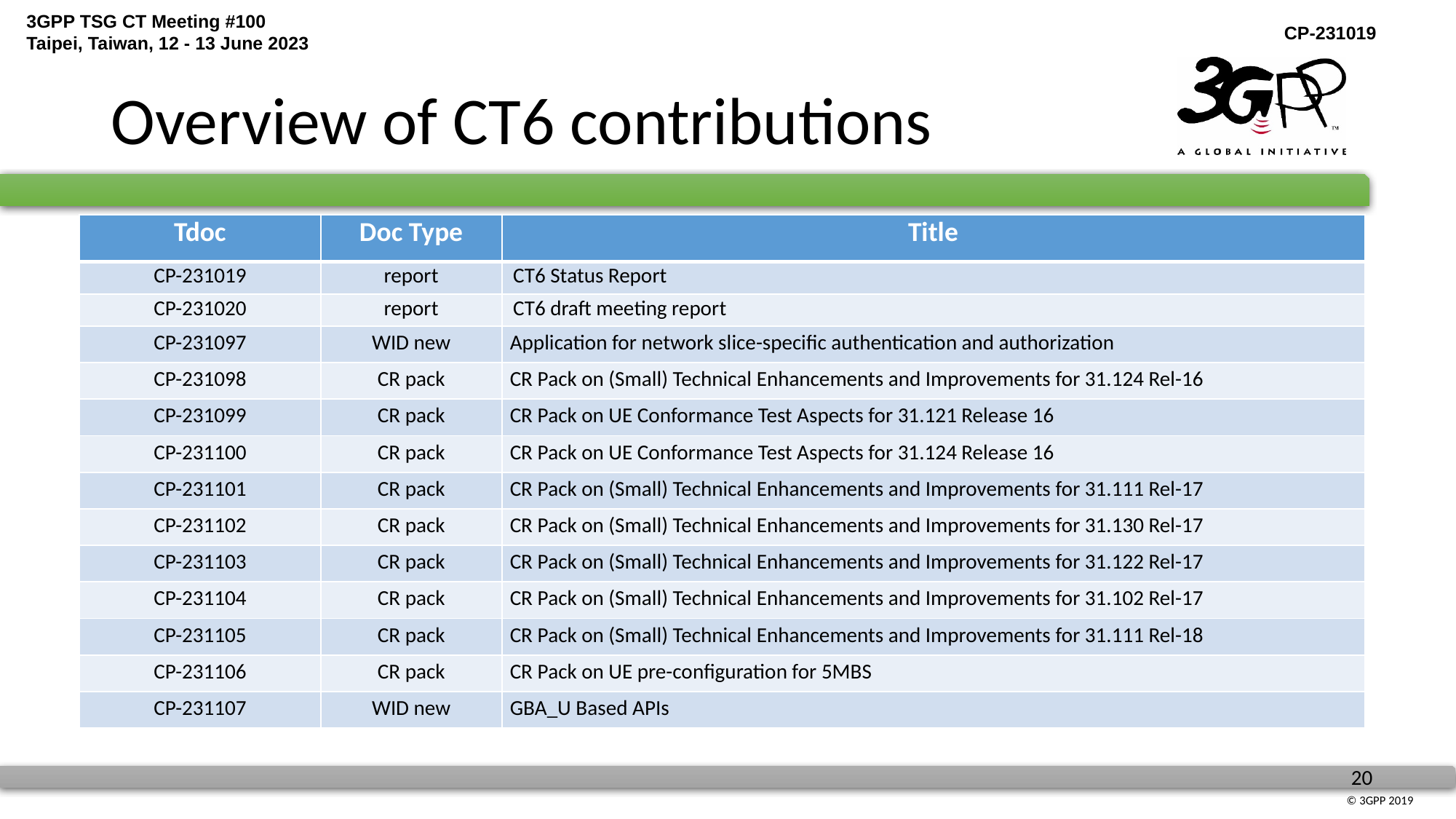

# Overview of CT6 contributions
| Tdoc | Doc Type | Title |
| --- | --- | --- |
| CP-231019 | report | CT6 Status Report |
| CP-231020 | report | CT6 draft meeting report |
| CP-231097 | WID new | Application for network slice-specific authentication and authorization |
| CP-231098 | CR pack | CR Pack on (Small) Technical Enhancements and Improvements for 31.124 Rel-16 |
| CP-231099 | CR pack | CR Pack on UE Conformance Test Aspects for 31.121 Release 16 |
| CP-231100 | CR pack | CR Pack on UE Conformance Test Aspects for 31.124 Release 16 |
| CP-231101 | CR pack | CR Pack on (Small) Technical Enhancements and Improvements for 31.111 Rel-17 |
| CP-231102 | CR pack | CR Pack on (Small) Technical Enhancements and Improvements for 31.130 Rel-17 |
| CP-231103 | CR pack | CR Pack on (Small) Technical Enhancements and Improvements for 31.122 Rel-17 |
| CP-231104 | CR pack | CR Pack on (Small) Technical Enhancements and Improvements for 31.102 Rel-17 |
| CP-231105 | CR pack | CR Pack on (Small) Technical Enhancements and Improvements for 31.111 Rel-18 |
| CP-231106 | CR pack | CR Pack on UE pre-configuration for 5MBS |
| CP-231107 | WID new | GBA\_U Based APIs |